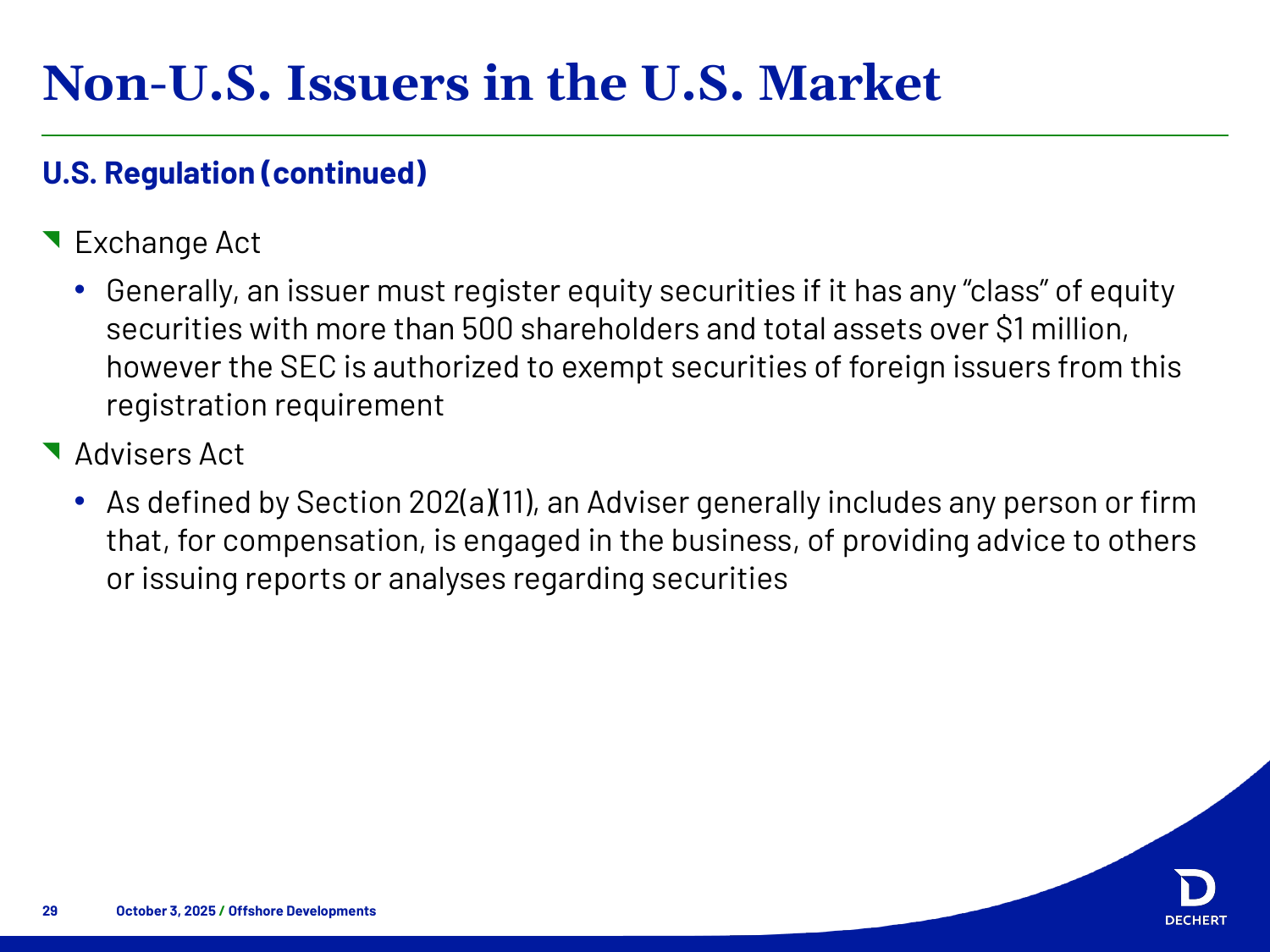

# Non-U.S. Issuers in the U.S. Market
U.S. Regulation (continued)
Exchange Act
Generally, an issuer must register equity securities if it has any “class” of equity securities with more than 500 shareholders and total assets over $1 million, however the SEC is authorized to exempt securities of foreign issuers from this registration requirement
Advisers Act
As defined by Section 202(a)(11), an Adviser generally includes any person or firm that, for compensation, is engaged in the business, of providing advice to others or issuing reports or analyses regarding securities

29
29
October 3, 2025 / Offshore Developments